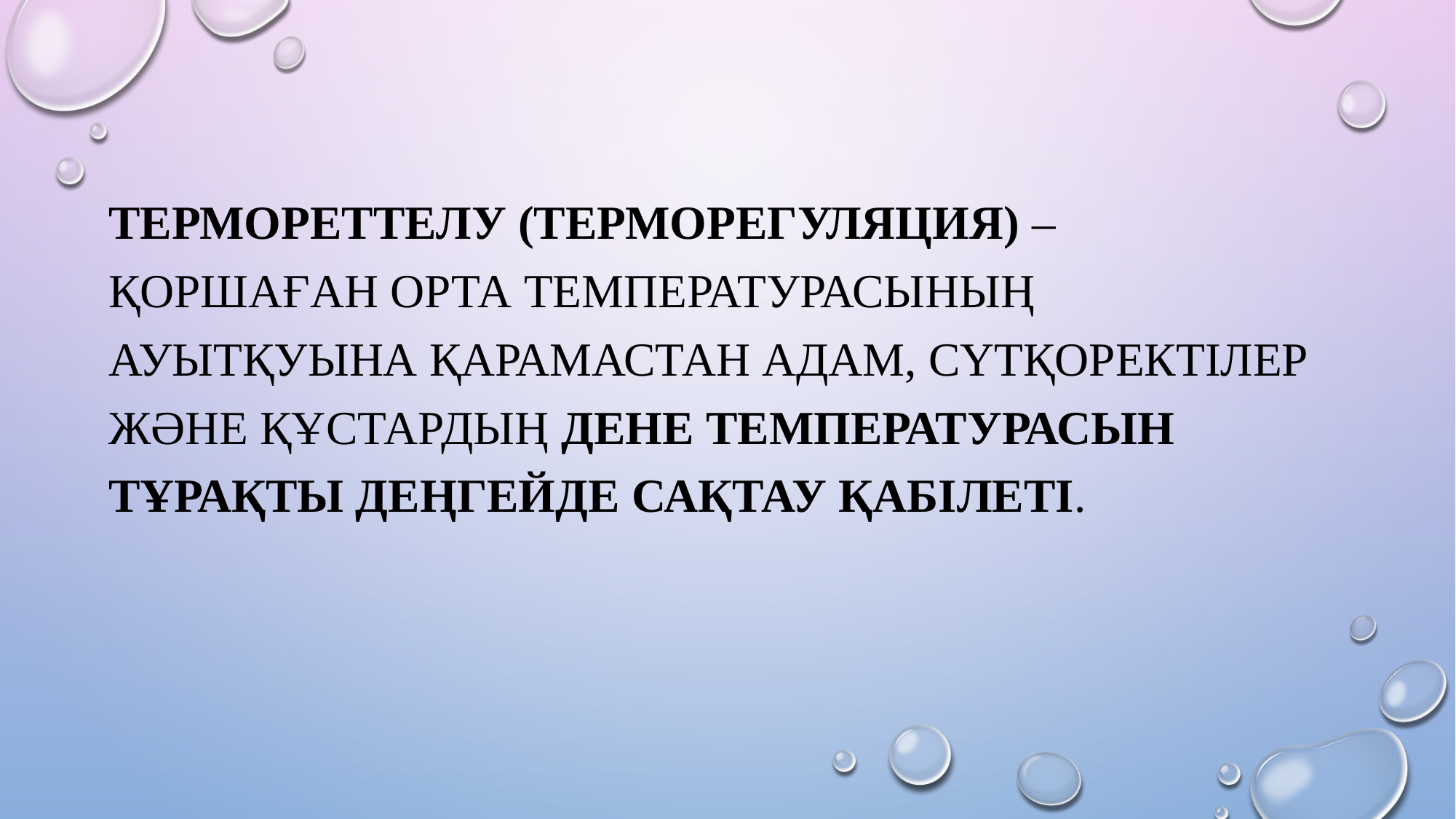

Термореттелу (Терморегуляция) – қоршаған орта температурасының ауытқуына қарамастан адам, сүтқоректілер және құстардың дене температурасын тұрақты деңгейде сақтау қабілеті.